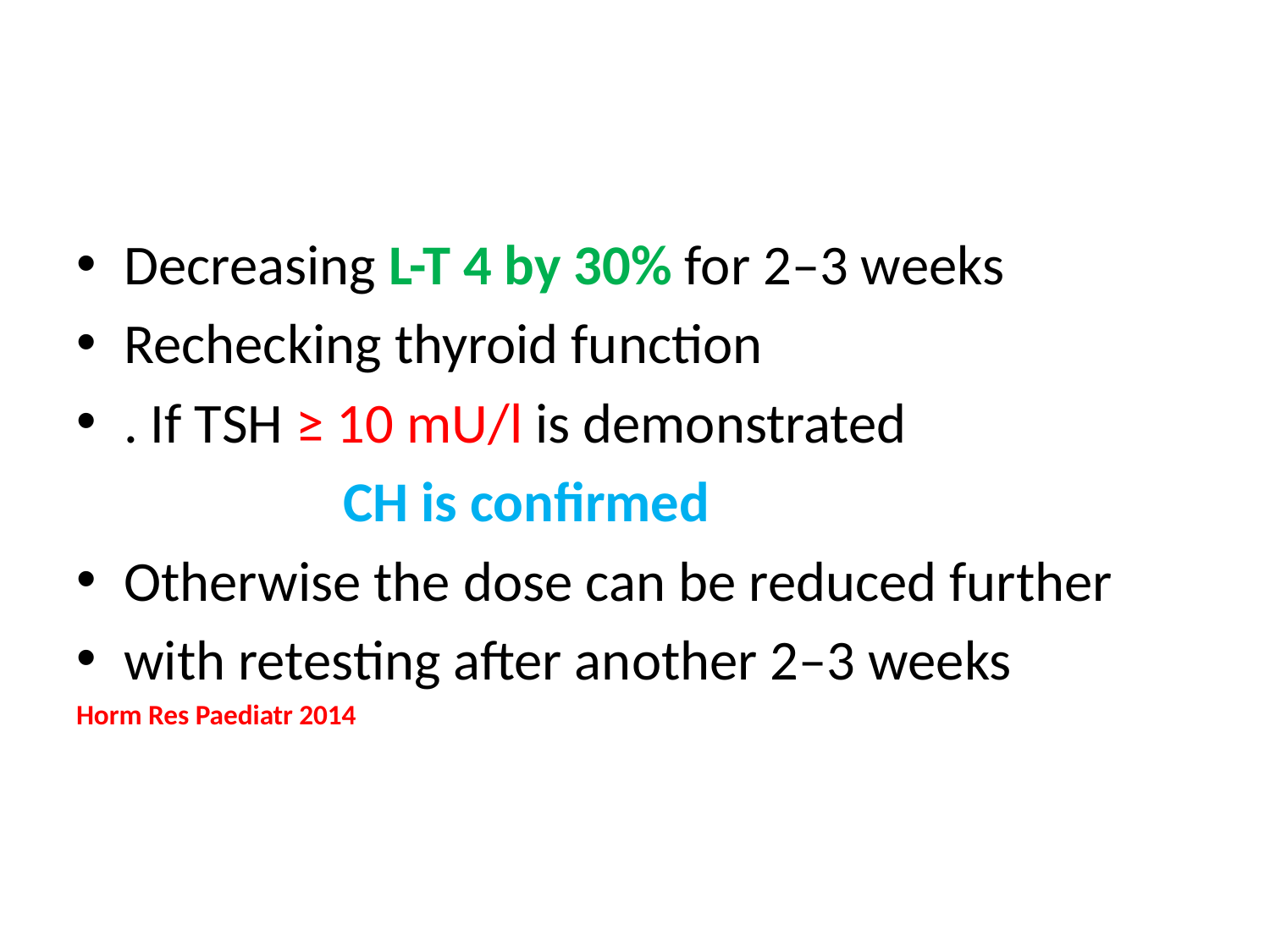

#
Decreasing L-T 4 by 30% for 2–3 weeks
Rechecking thyroid function
. If TSH ≥ 10 mU/l is demonstrated
                     CH is confirmed
Otherwise the dose can be reduced further
with retesting after another 2–3 weeks
Horm Res Paediatr 2014